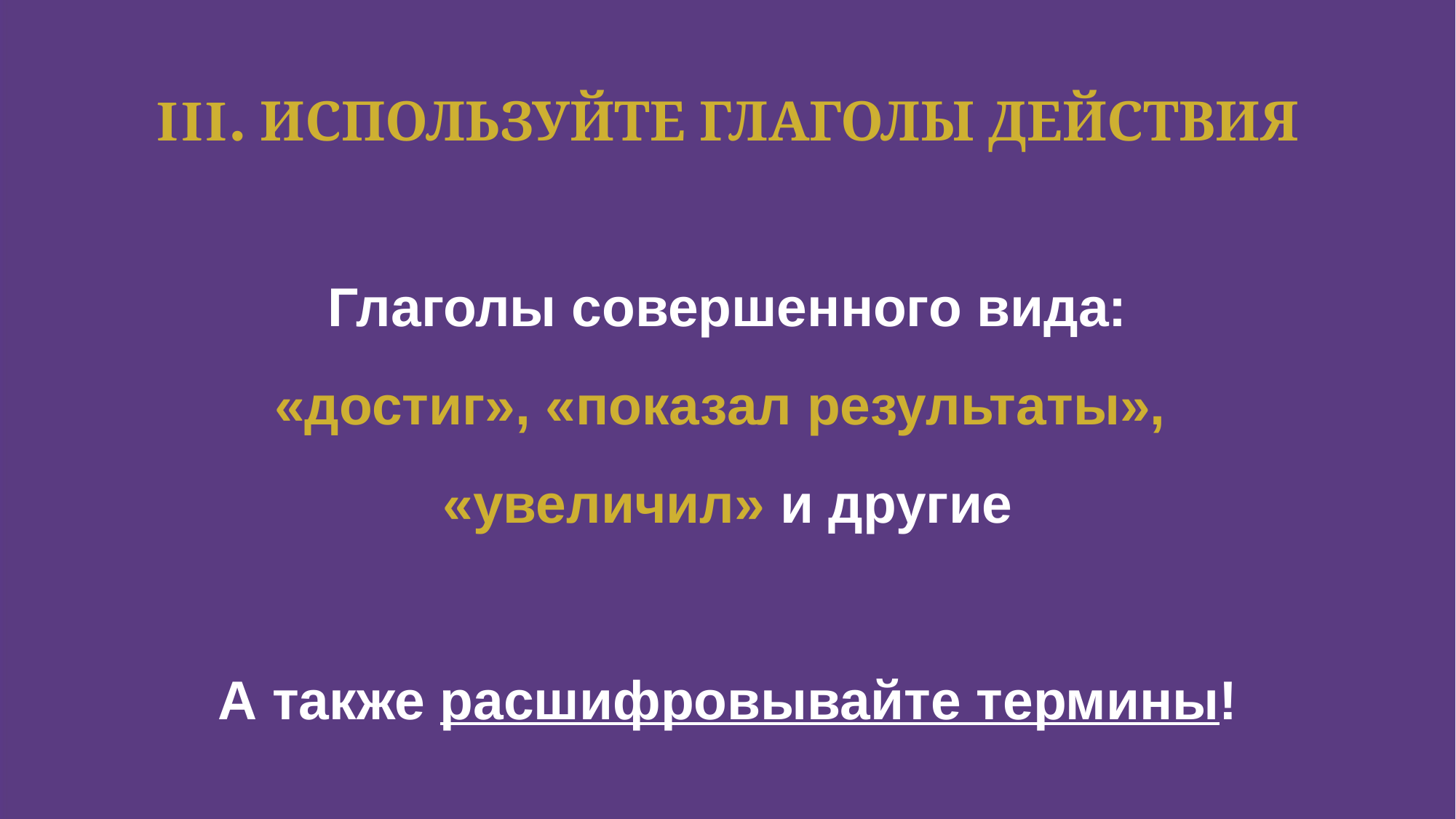

III. ИСПОЛЬЗУЙТЕ ГЛАГОЛЫ ДЕЙСТВИЯ
# Глаголы совершенного вида: «достиг», «показал результаты», «увеличил» и другие А также расшифровывайте термины!